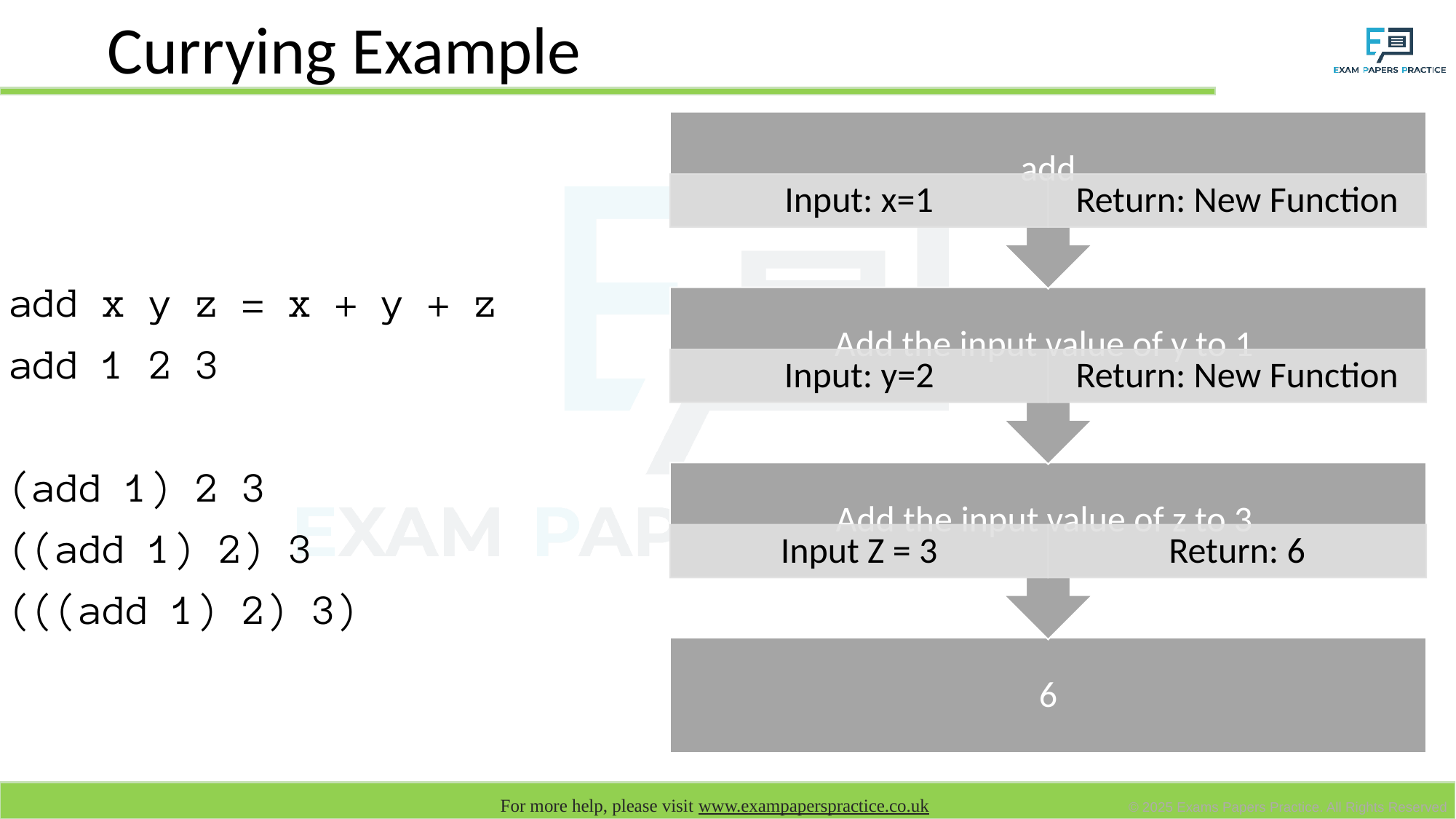

# Currying Example
6
Add the input value of z to 3
Input Z = 3
Return: 6
Add the input value of y to 1
Input: y=2
Return: New Function
add
Input: x=1
Return: New Function
add x y z = x + y + z
add 1 2 3

(add 1) 2 3
((add 1) 2) 3
(((add 1) 2) 3)